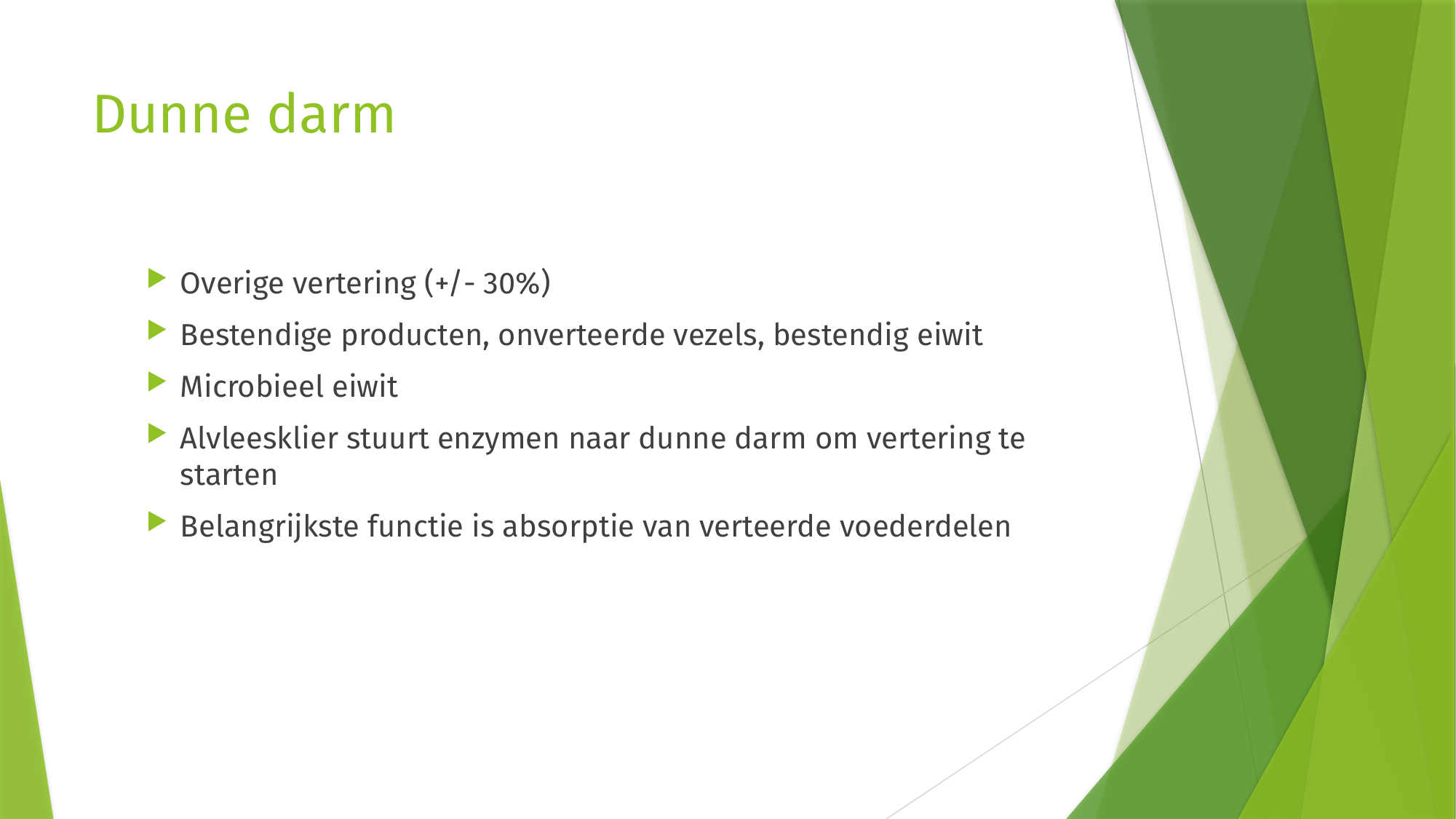

# Dunne darm
Overige vertering (+/- 30%)
Bestendige producten, onverteerde vezels, bestendig eiwit
Microbieel eiwit
Alvleesklier stuurt enzymen naar dunne darm om vertering te starten
Belangrijkste functie is absorptie van verteerde voederdelen